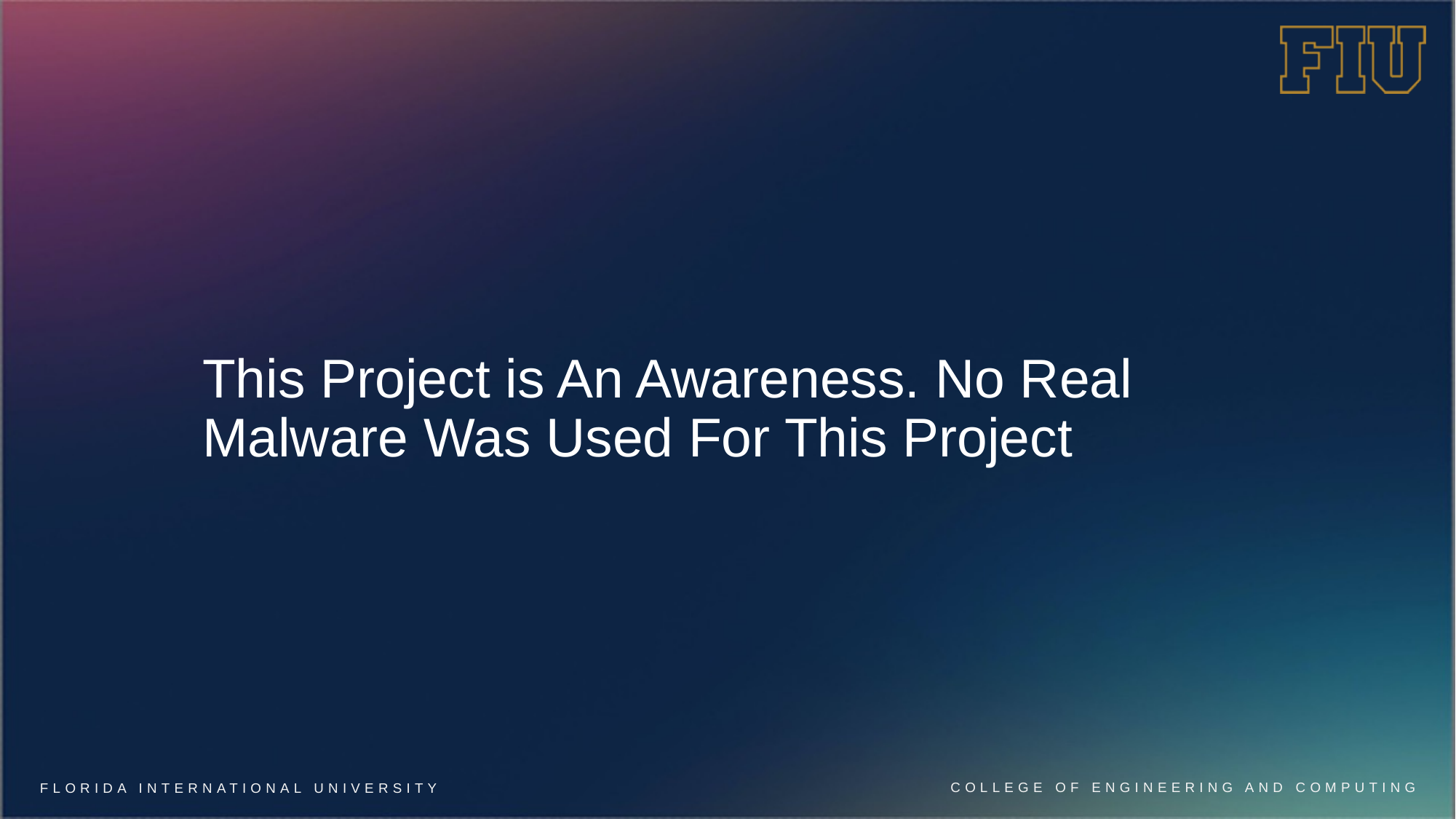

# This Project is An Awareness. No Real Malware Was Used For This Project